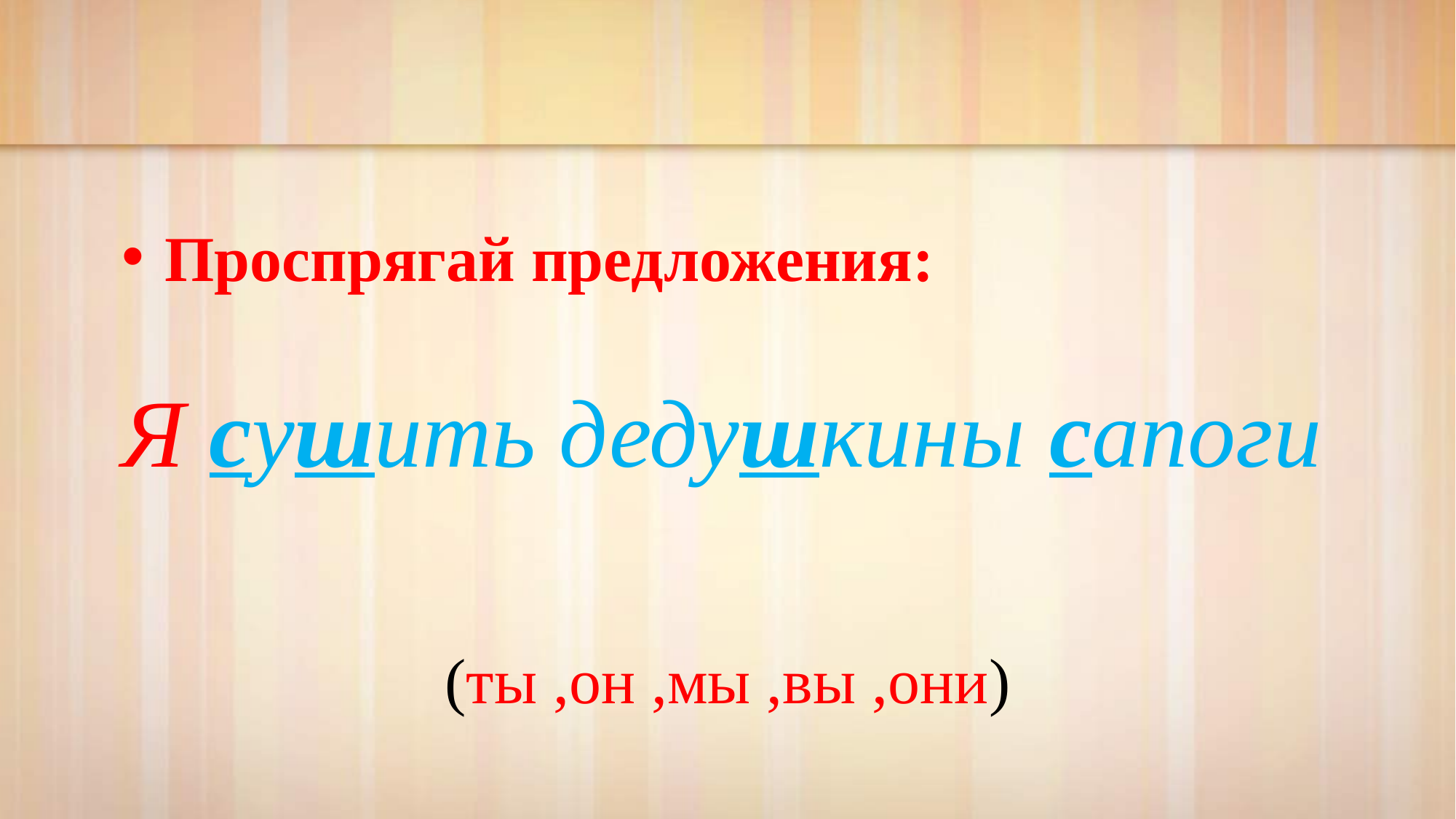

#
Проспрягай предложения:

Я сушить дедушкины сапоги

(ты ,он ,мы ,вы ,они)